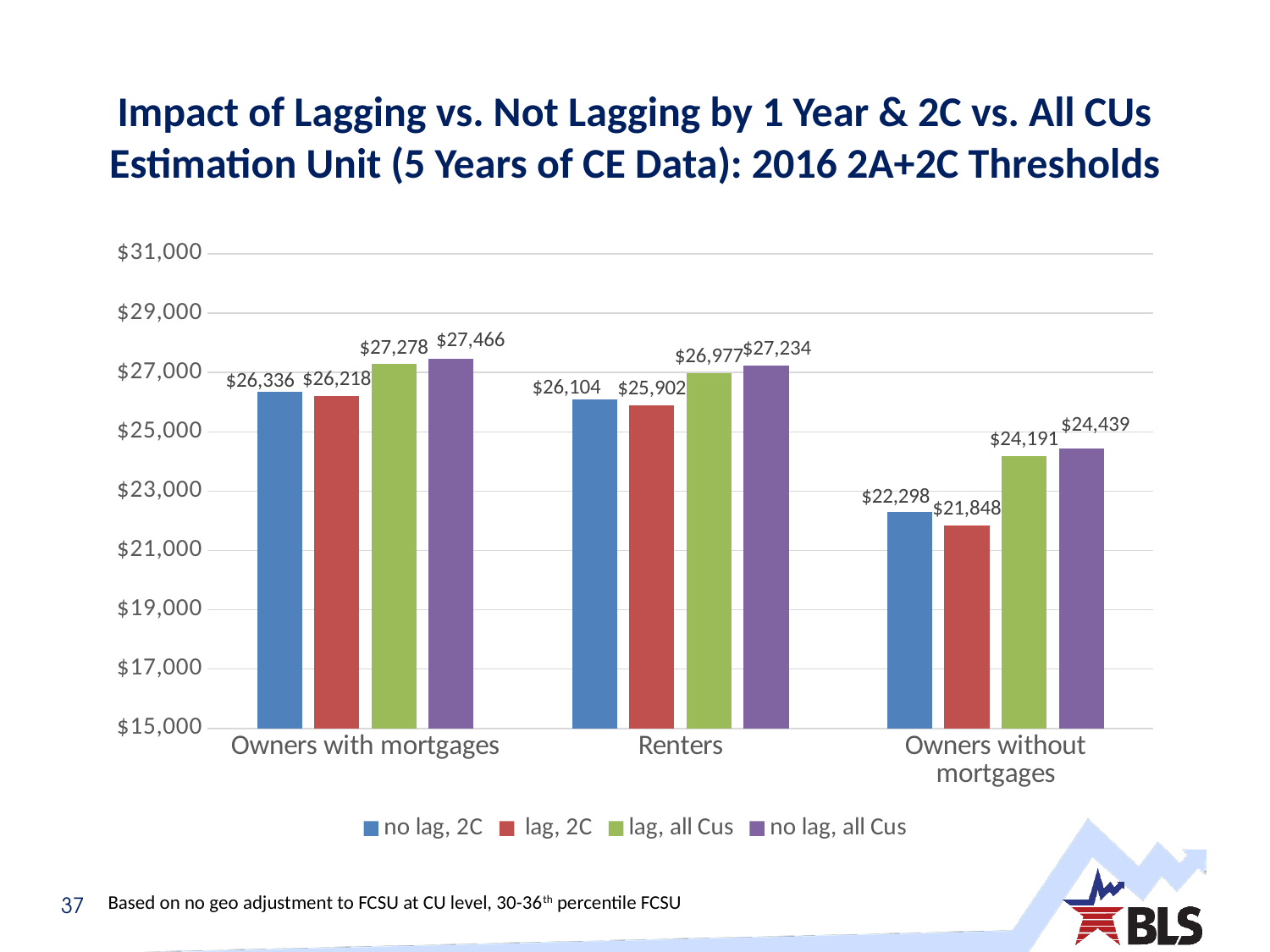

# Impact of Lagging vs. Not Lagging by 1 Year & 2C vs. All CUs Estimation Unit (5 Years of CE Data): 2016 2A+2C Thresholds

### Chart

| Category | no lag, 2C |  lag, 2C | lag, all Cus | no lag, all Cus |
|---|---|---|---|---|
| Owners with mortgages | 26335.6040831274 | 26217.8679189076 | 27278.0738044585 | 27466.4259957353 |
| Renters | 26104.2917831106 | 25902.3387181061 | 26976.7866073878 | 27234.0078442485 |
| Owners without mortgages | 22298.2024287483 | 21847.7749243784 | 24190.5929334406 | 24439.2607599621 |
Based on no geo adjustment to FCSU at CU level, 30-36th percentile FCSU
37